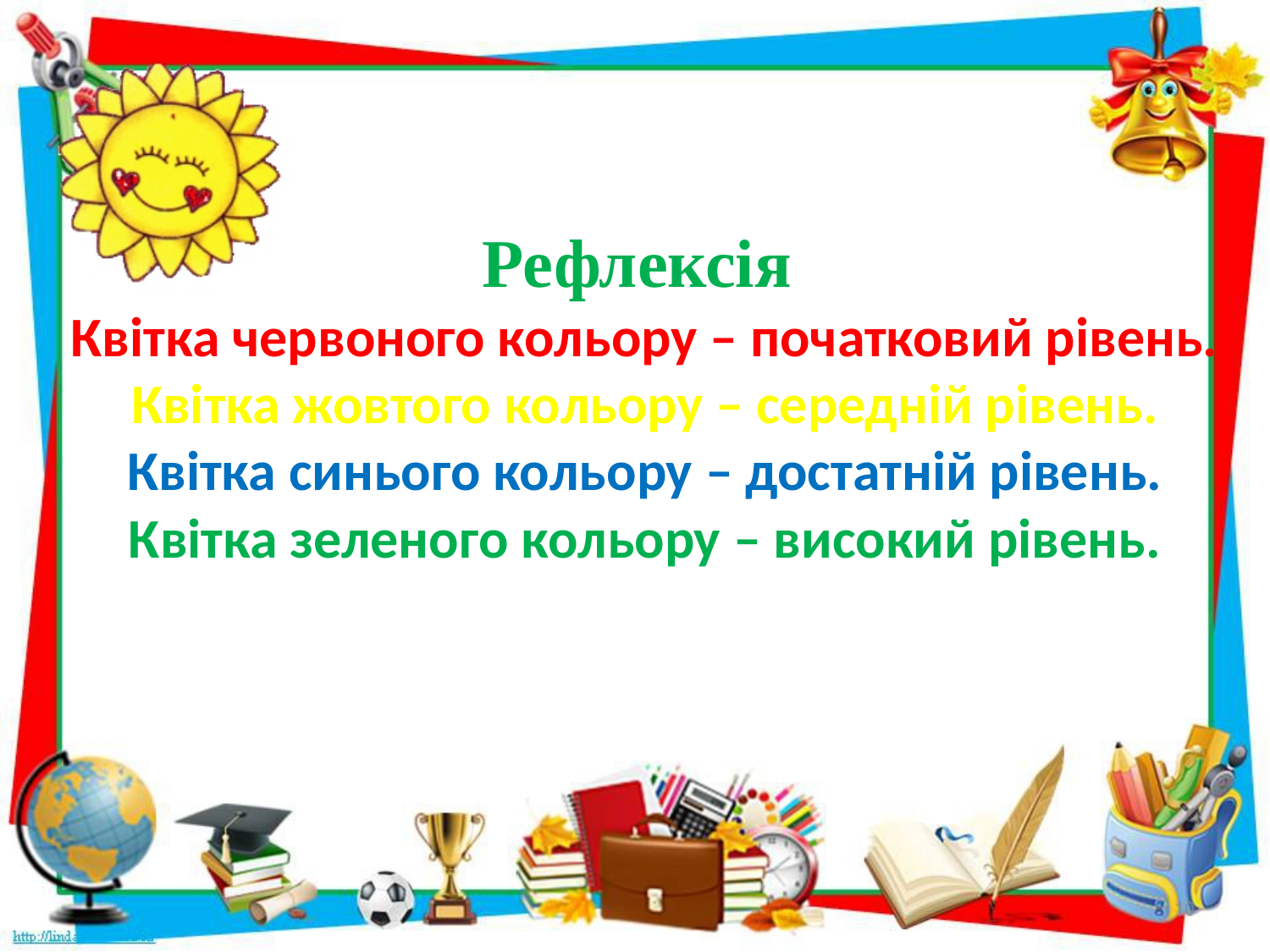

# Рефлексія Квітка червоного кольору – початковий рівень. Квітка жовтого кольору – середній рівень. Квітка синього кольору – достатній рівень. Квітка зеленого кольору – високий рівень.